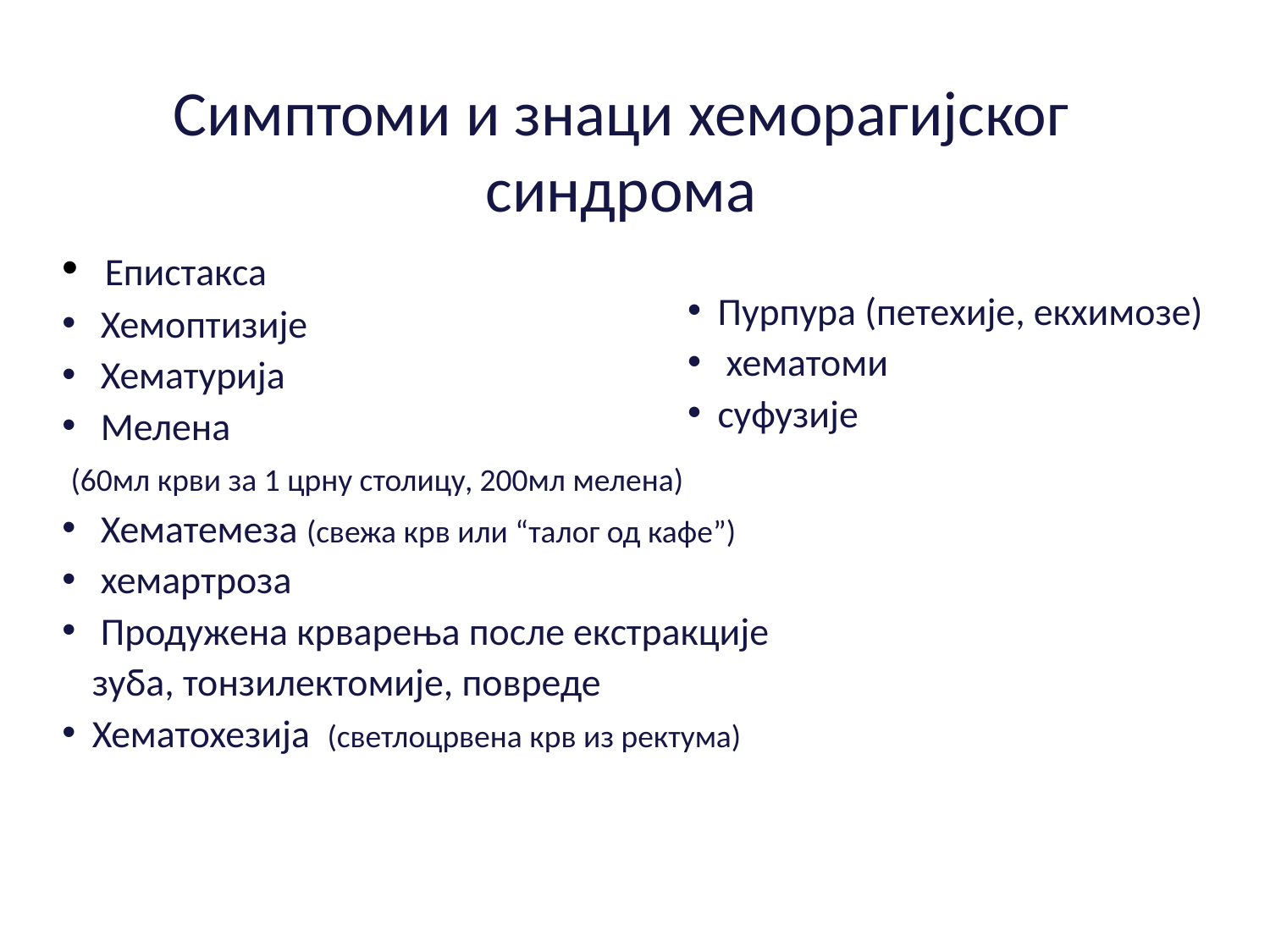

# Симптоми и знаци хеморагијског синдрома

 Епистакса
 Хемоптизије
 Хематурија
 Мелена
 (60мл крви за 1 црну столицу, 200мл мелена)
 Хематемеза (свежа крв или “талог од кафе”)
 хемартроза
 Продужена крварења после екстракције зуба, тонзилектомије, повреде
Хематохезија  (светлоцрвена крв из ректума)

Пурпура (петехије, екхимозе)
 хематоми
суфузије